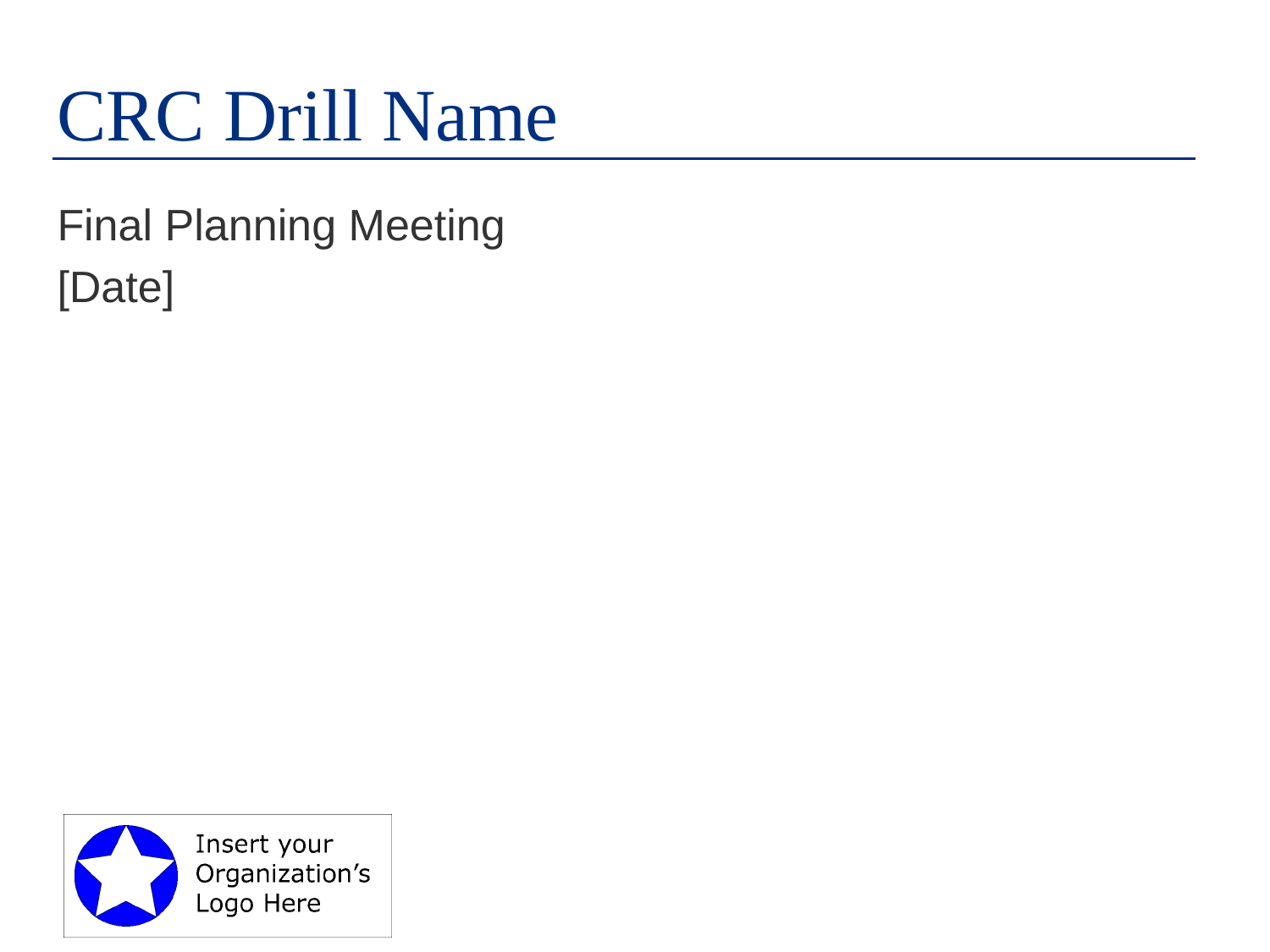

# CRC Drill Name
Final Planning Meeting
[Date]